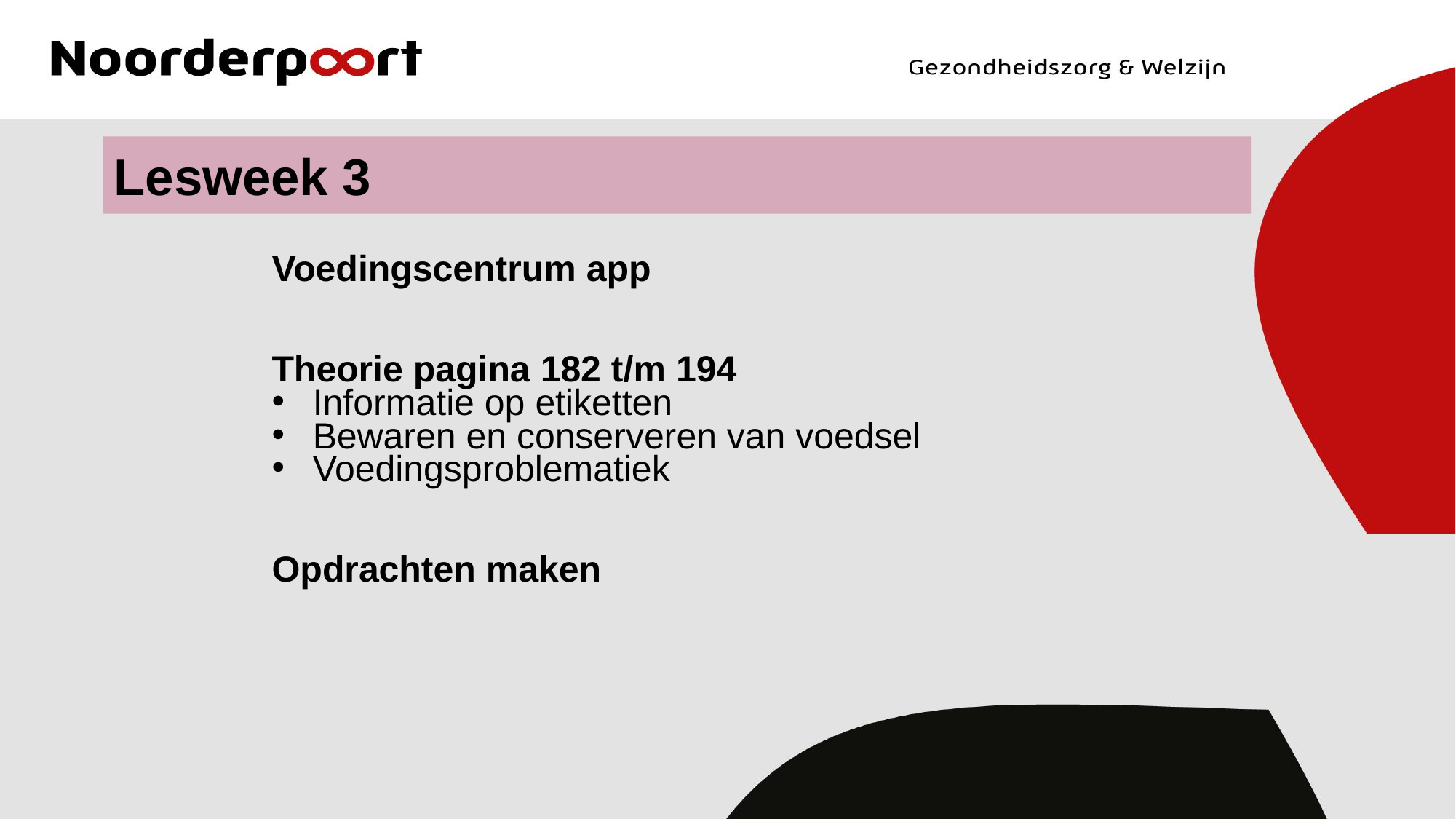

# Lesweek 3
Voedingscentrum app

Theorie pagina 182 t/m 194
Informatie op etiketten
Bewaren en conserveren van voedsel
Voedingsproblematiek

Opdrachten maken